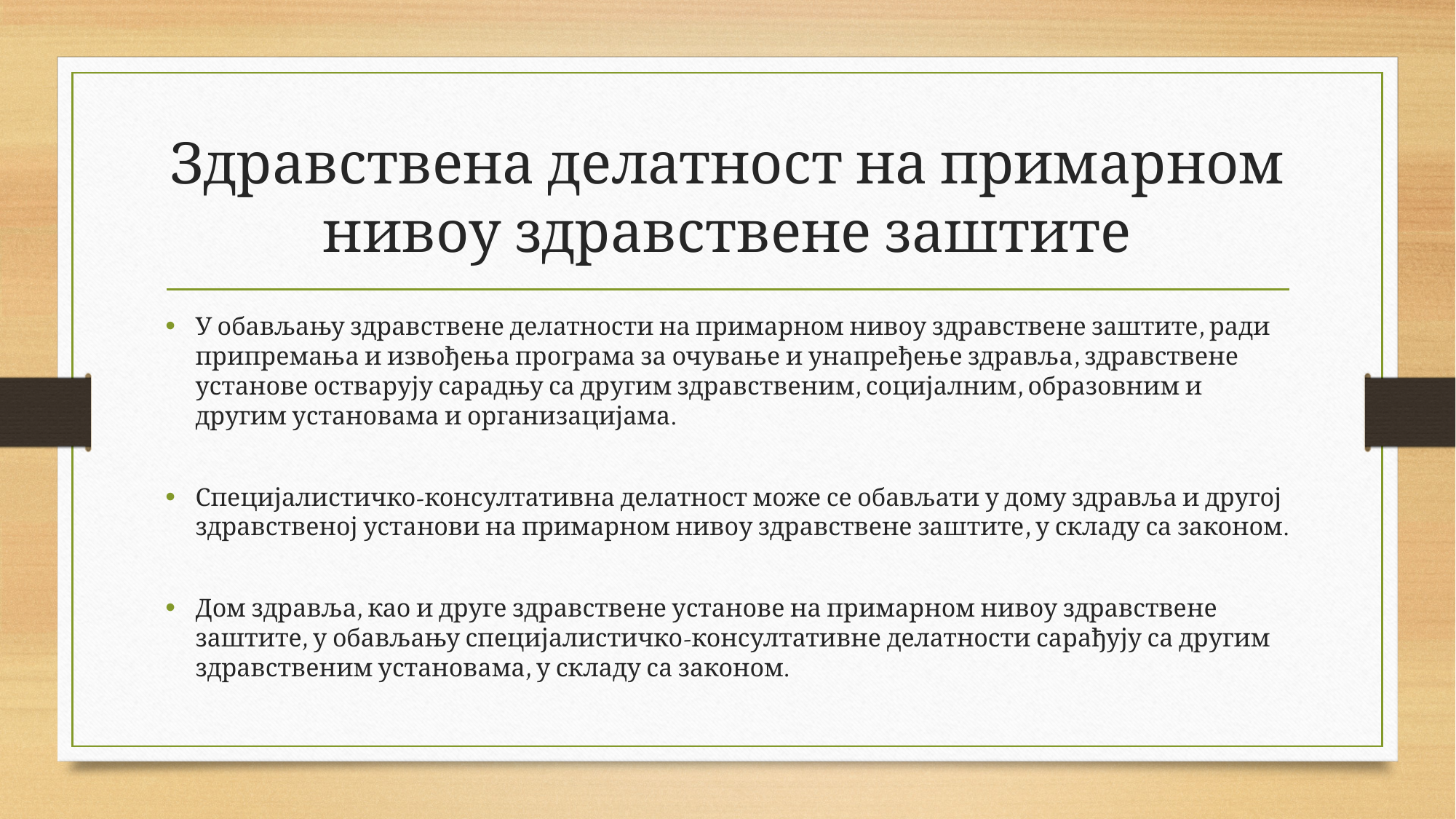

# Здравствена делатност на примарном нивоу здравствене заштите
У обављању здравствене делатности на примарном нивоу здравствене заштите, ради припремања и извођења програма за очување и унапређење здравља, здравствене установе остварују сарадњу са другим здравственим, социјалним, образовним и другим установама и организацијама.

Специјалистичко-консултативна делатност може се обављати у дому здравља и другој здравственој установи на примарном нивоу здравствене заштите, у складу са законом.

Дом здравља, као и друге здравствене установе на примарном нивоу здравствене заштите, у обављању специјалистичко-консултативне делатности сарађују са другим здравственим установама, у складу са законом.